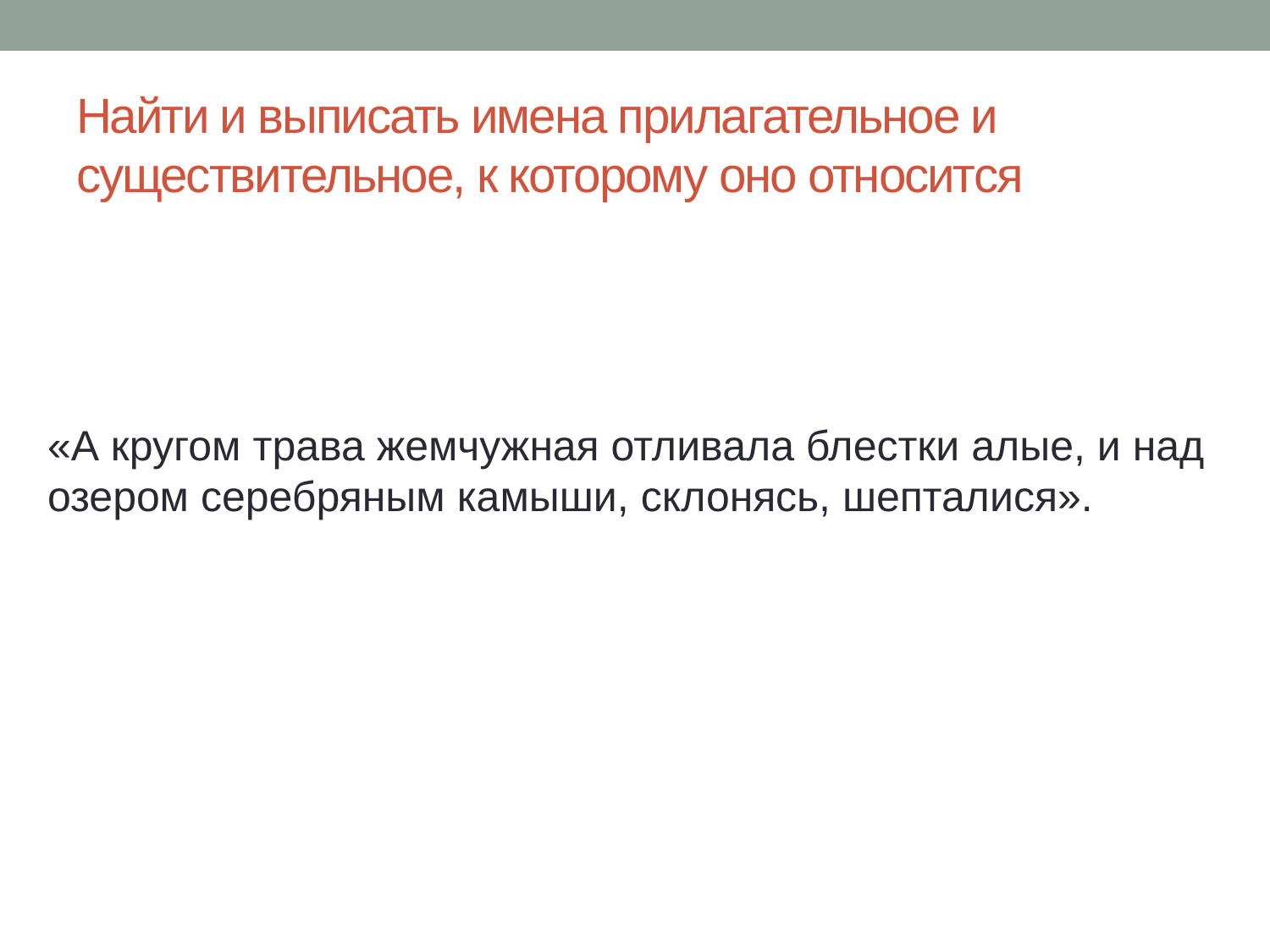

# Найти и выписать имена прилагательное и существительное, к которому оно относится
«А кругом трава жемчужная отливала блестки алые, и над озером серебряным камыши, склонясь, шепталися».